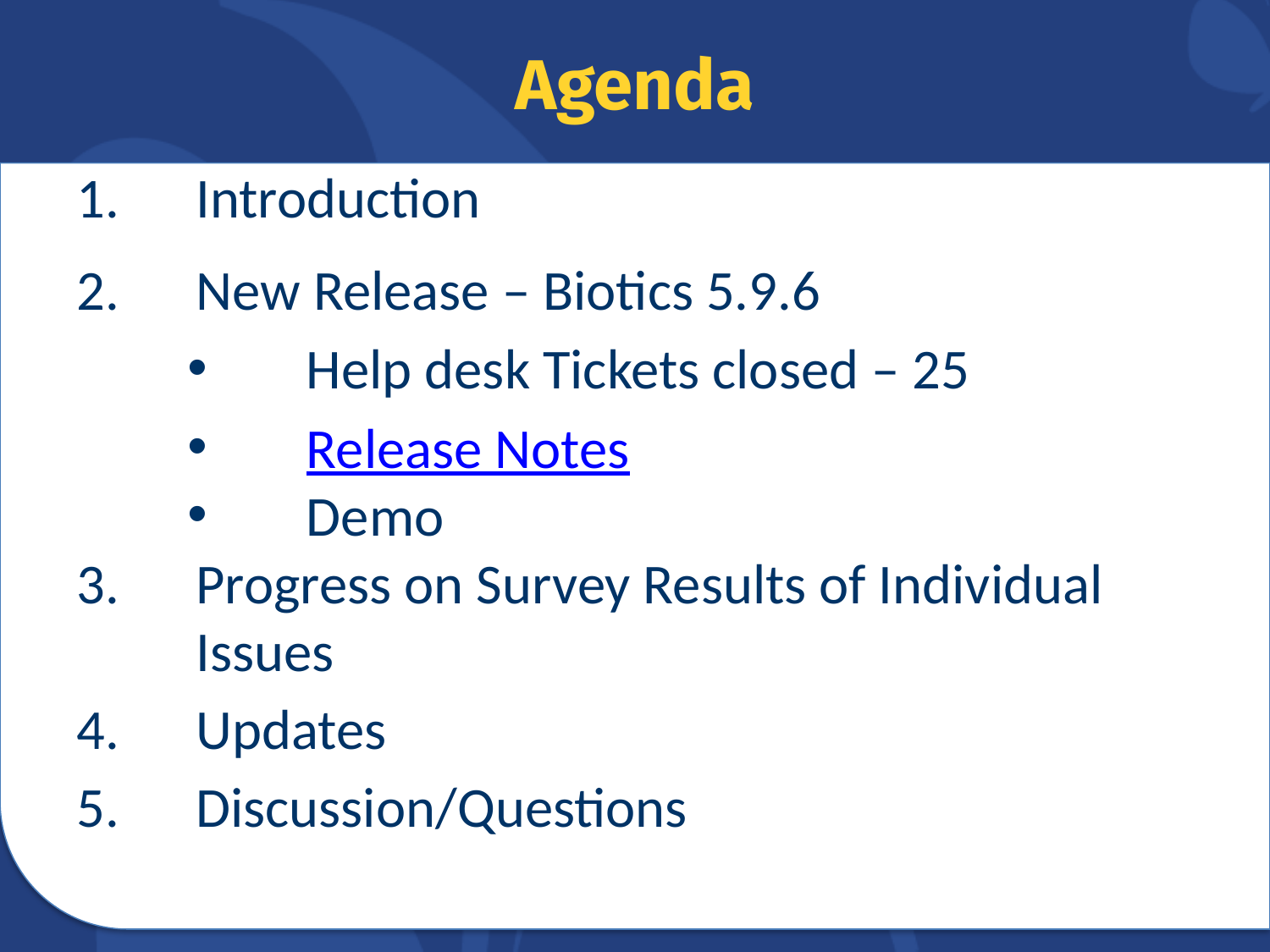

# Agenda
Introduction
New Release – Biotics 5.9.6
Help desk Tickets closed – 25
Release Notes
Demo
Progress on Survey Results of Individual Issues
Updates
Discussion/Questions